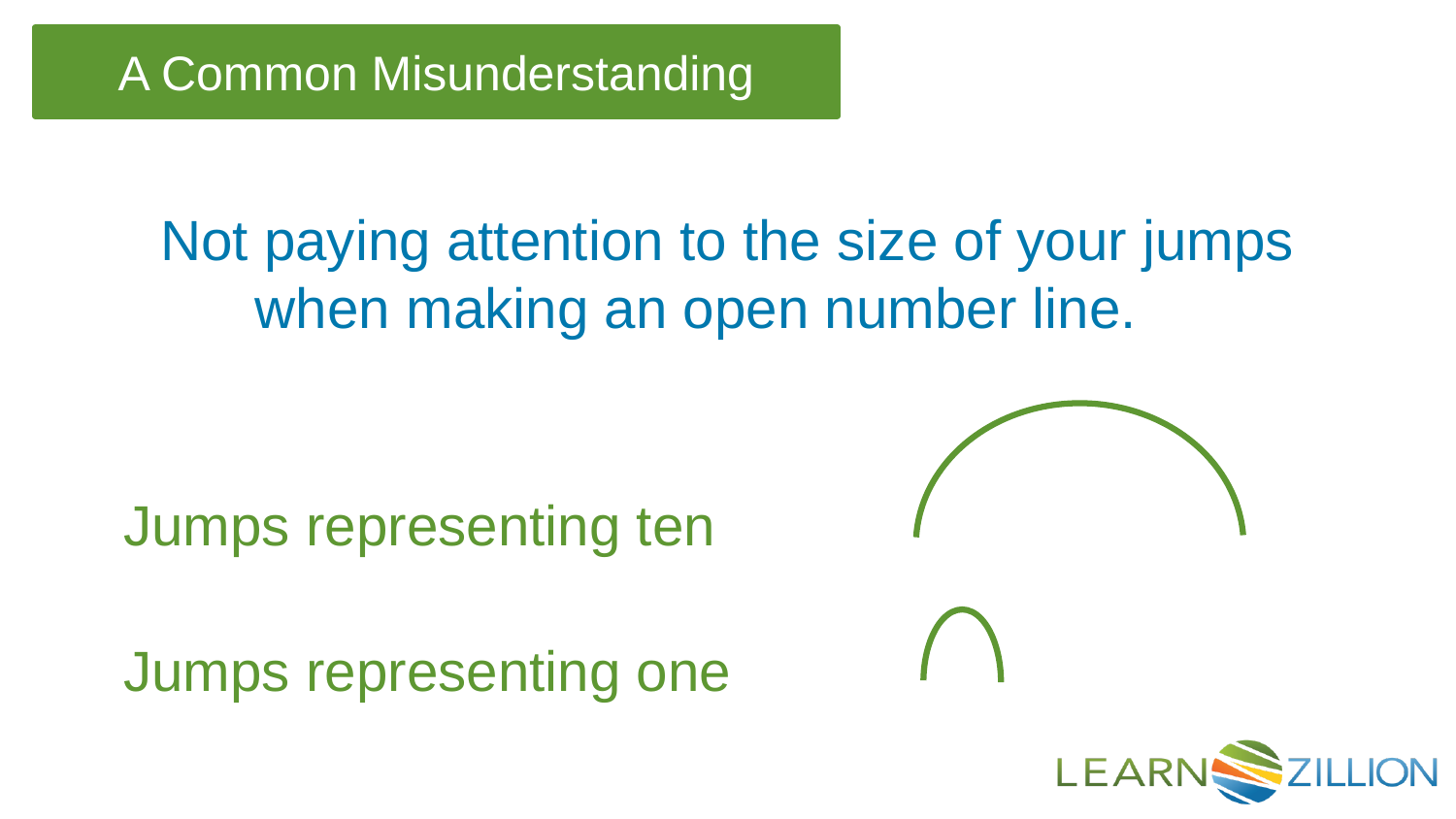

Not paying attention to the size of your jumps when making an open number line.

Jumps representing ten

Jumps representing one